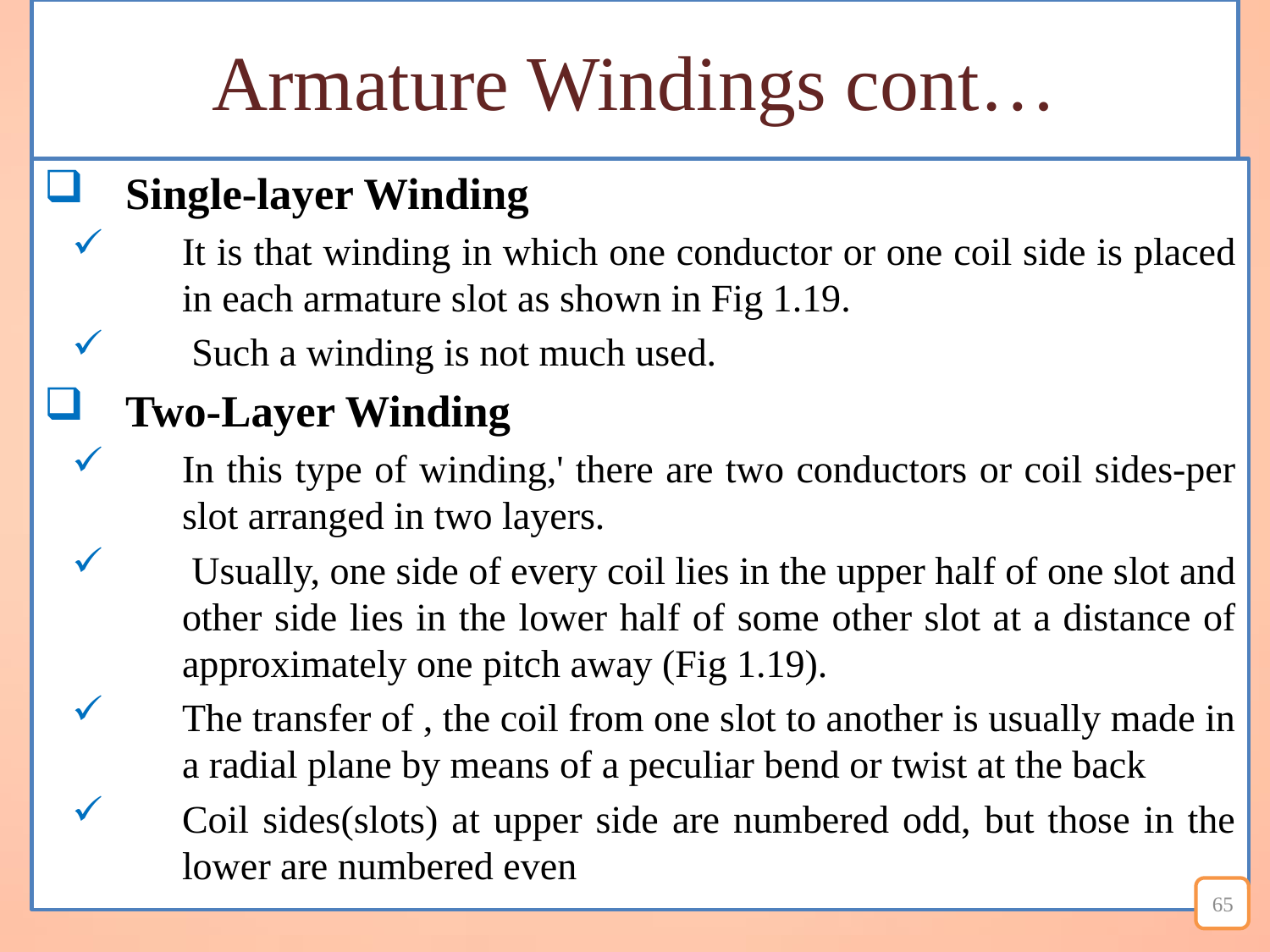

# Armature Windings cont…
Single-layer Winding
It is that winding in which one conductor or one coil side is placed in each armature slot as shown in Fig 1.19.
 Such a winding is not much used.
Two-Layer Winding
In this type of winding,' there are two conductors or coil sides-per slot arranged in two layers.
 Usually, one side of every coil lies in the upper half of one slot and other side lies in the lower half of some other slot at a distance of approximately one pitch away (Fig 1.19).
The transfer of , the coil from one slot to another is usually made in a radial plane by means of a peculiar bend or twist at the back
Coil sides(slots) at upper side are numbered odd, but those in the lower are numbered even

65